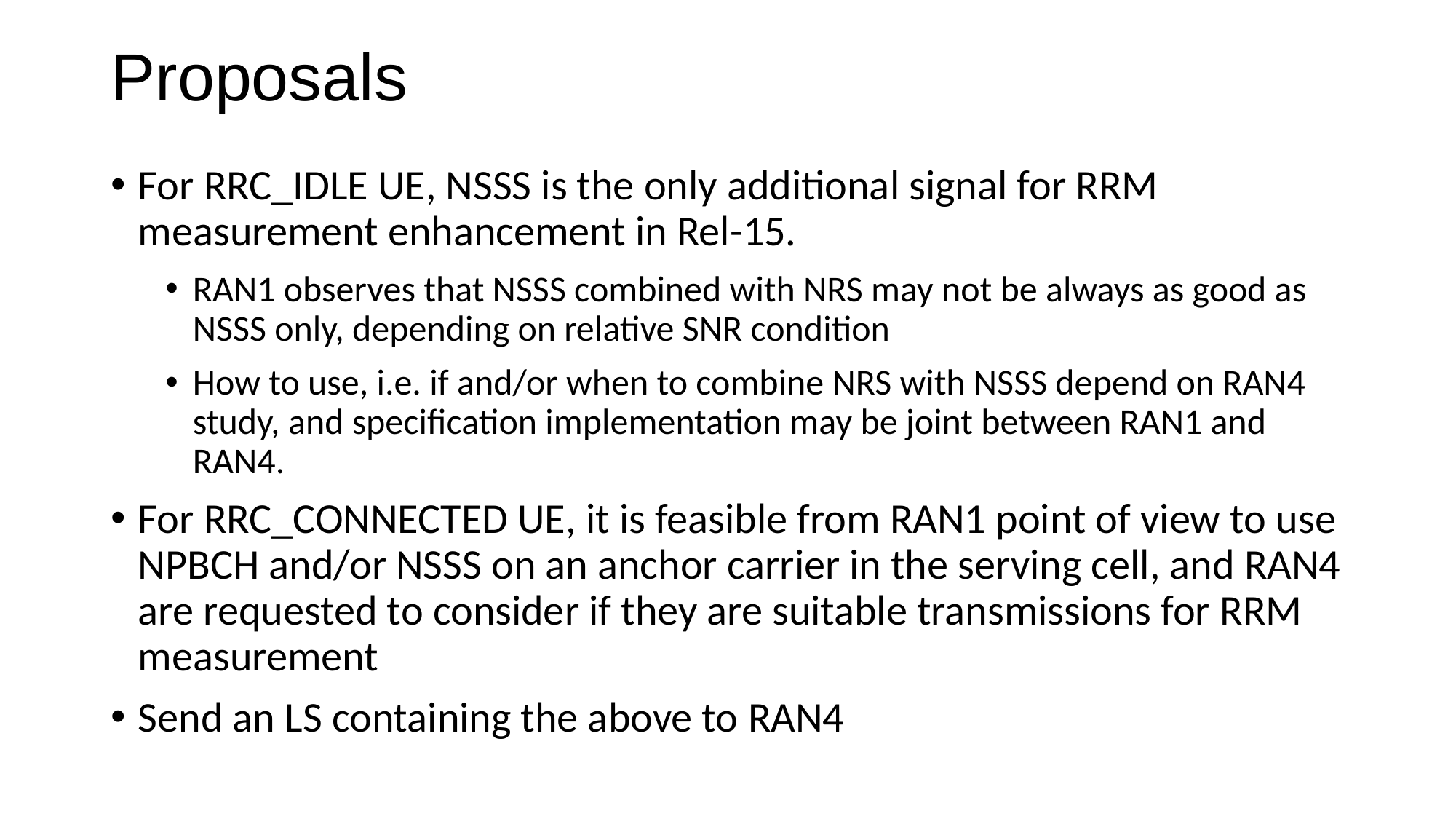

# Proposals
For RRC_IDLE UE, NSSS is the only additional signal for RRM measurement enhancement in Rel-15.
RAN1 observes that NSSS combined with NRS may not be always as good as NSSS only, depending on relative SNR condition
How to use, i.e. if and/or when to combine NRS with NSSS depend on RAN4 study, and specification implementation may be joint between RAN1 and RAN4.
For RRC_CONNECTED UE, it is feasible from RAN1 point of view to use NPBCH and/or NSSS on an anchor carrier in the serving cell, and RAN4 are requested to consider if they are suitable transmissions for RRM measurement
Send an LS containing the above to RAN4